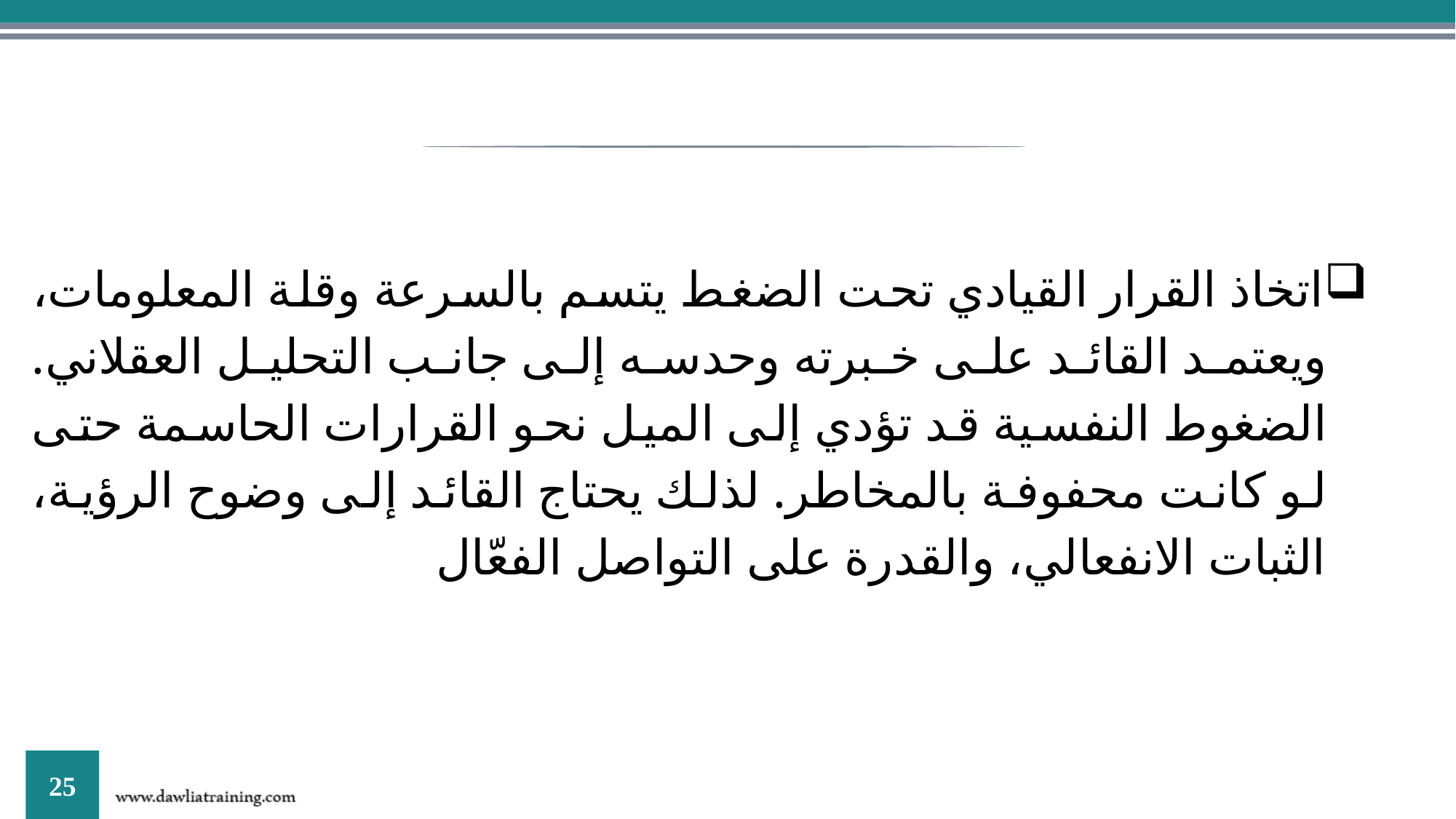

اتخاذ القرار القيادي تحت الضغط يتسم بالسرعة وقلة المعلومات، ويعتمد القائد على خبرته وحدسه إلى جانب التحليل العقلاني. الضغوط النفسية قد تؤدي إلى الميل نحو القرارات الحاسمة حتى لو كانت محفوفة بالمخاطر. لذلك يحتاج القائد إلى وضوح الرؤية، الثبات الانفعالي، والقدرة على التواصل الفعّال